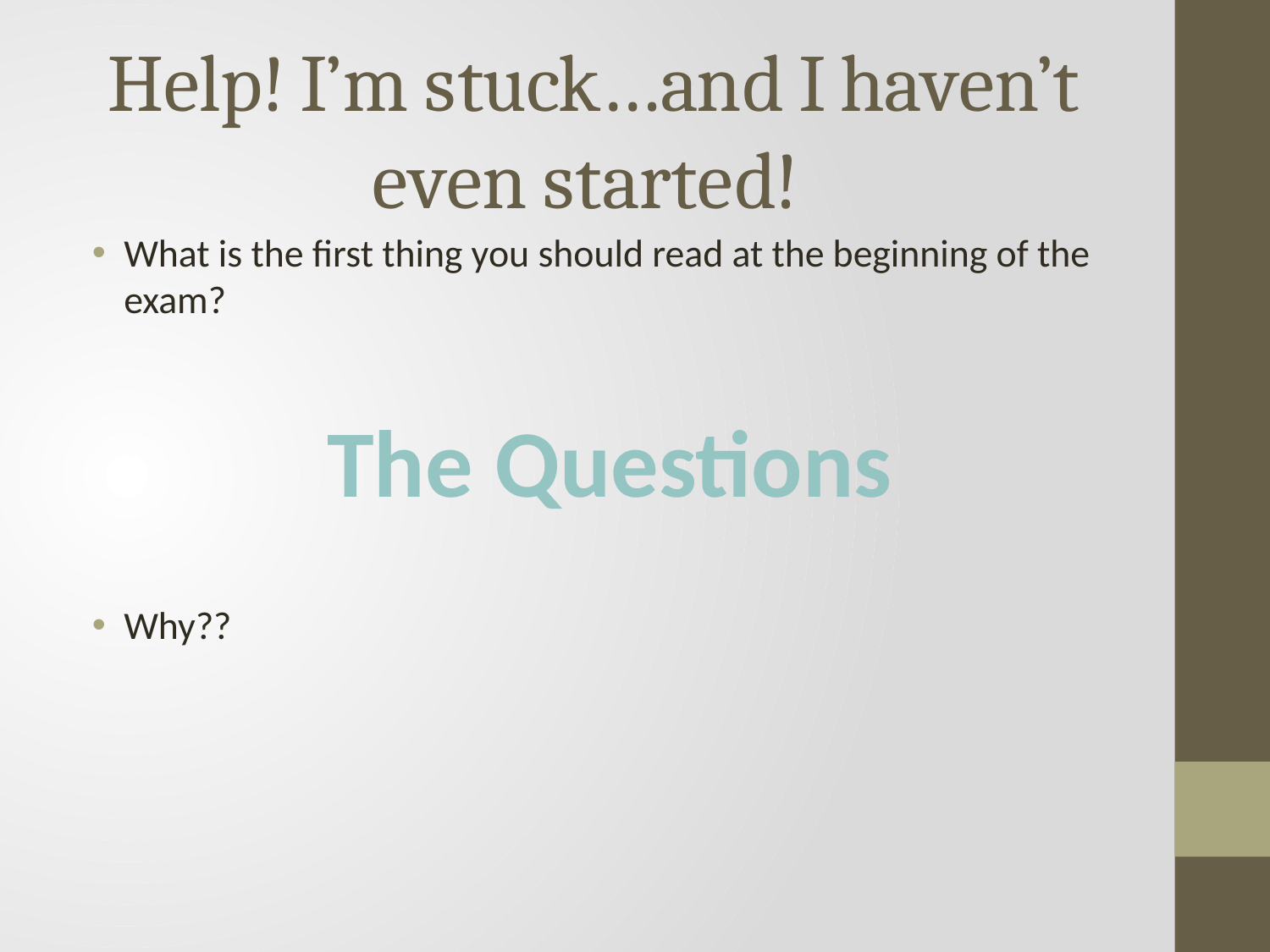

# Help! I’m stuck…and I haven’t even started!
What is the first thing you should read at the beginning of the exam?

Why??

The Questions